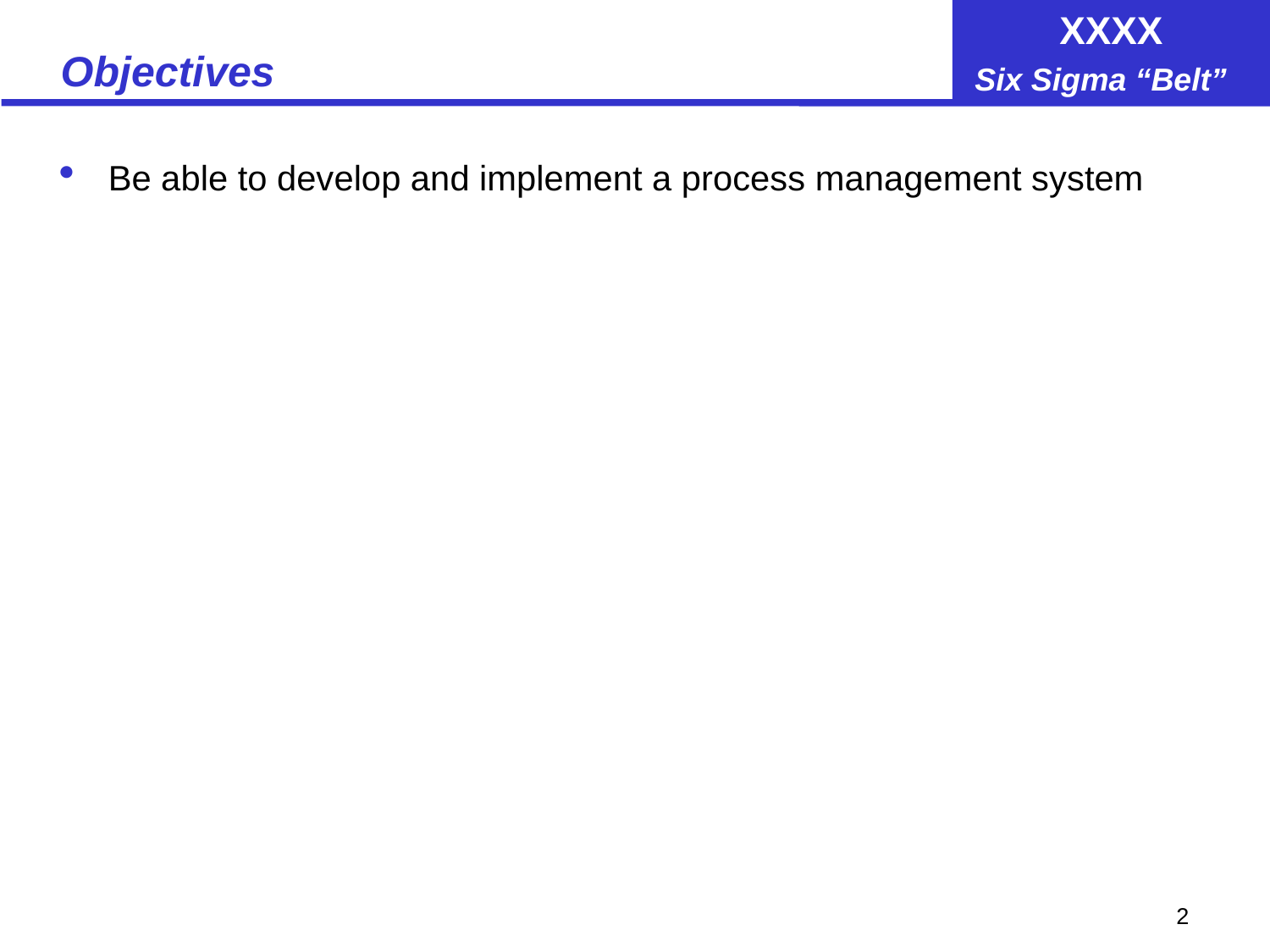

# Objectives
Be able to develop and implement a process management system